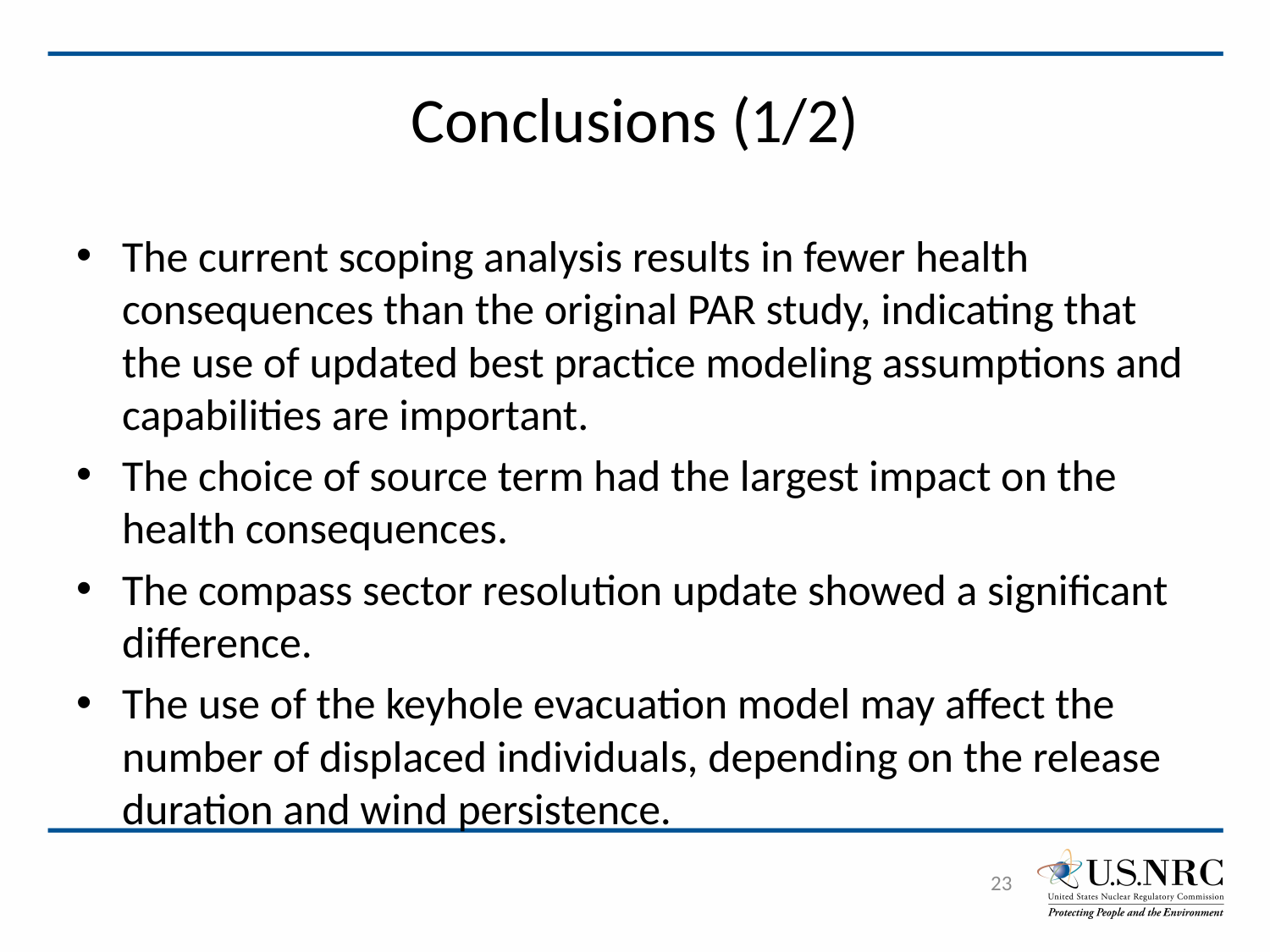

# Conclusions (1/2)
The current scoping analysis results in fewer health consequences than the original PAR study, indicating that the use of updated best practice modeling assumptions and capabilities are important.
The choice of source term had the largest impact on the health consequences.
The compass sector resolution update showed a significant difference.
The use of the keyhole evacuation model may affect the number of displaced individuals, depending on the release duration and wind persistence.
23